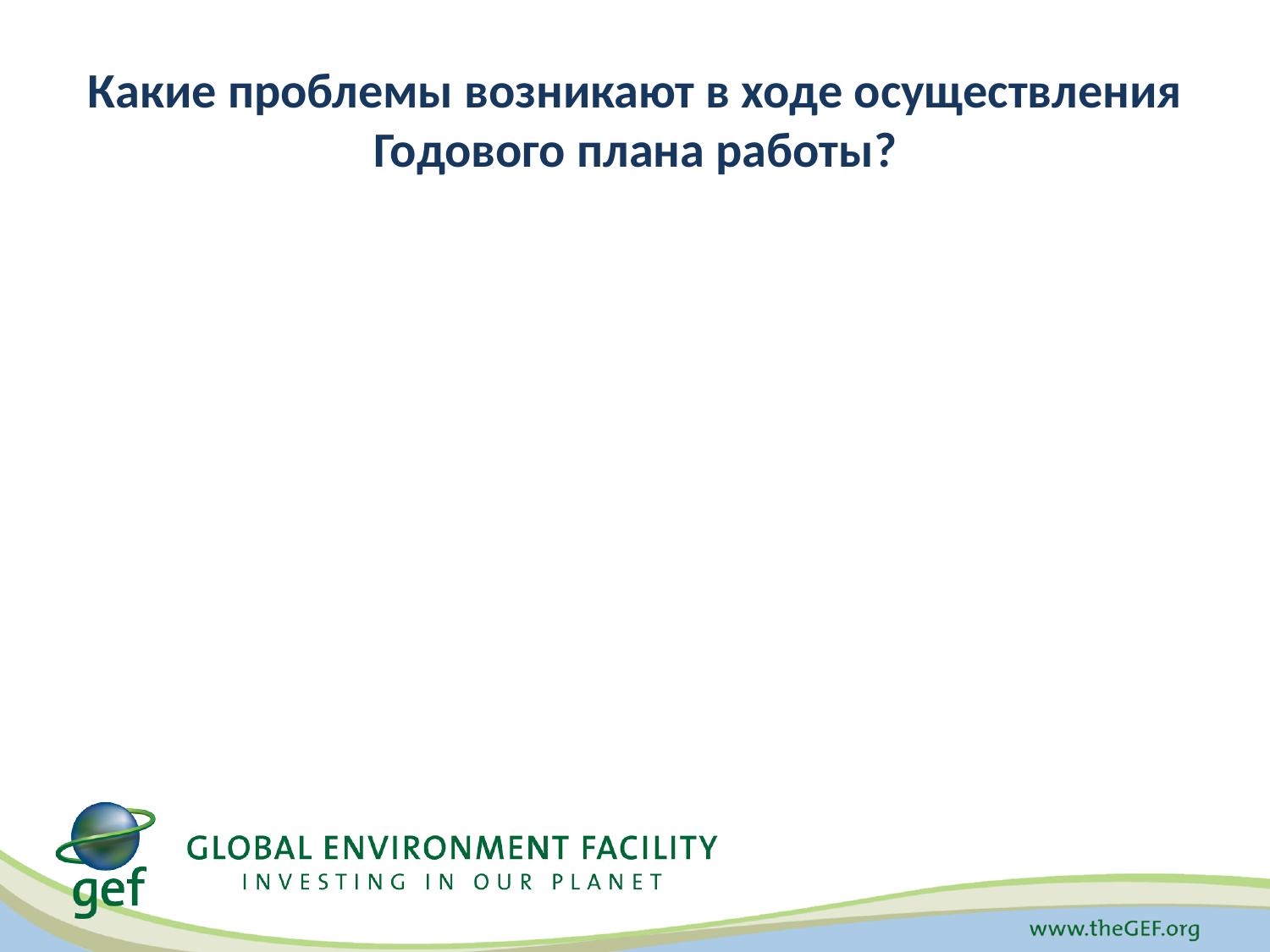

# Какие проблемы возникают в ходе осуществления Годового плана работы?